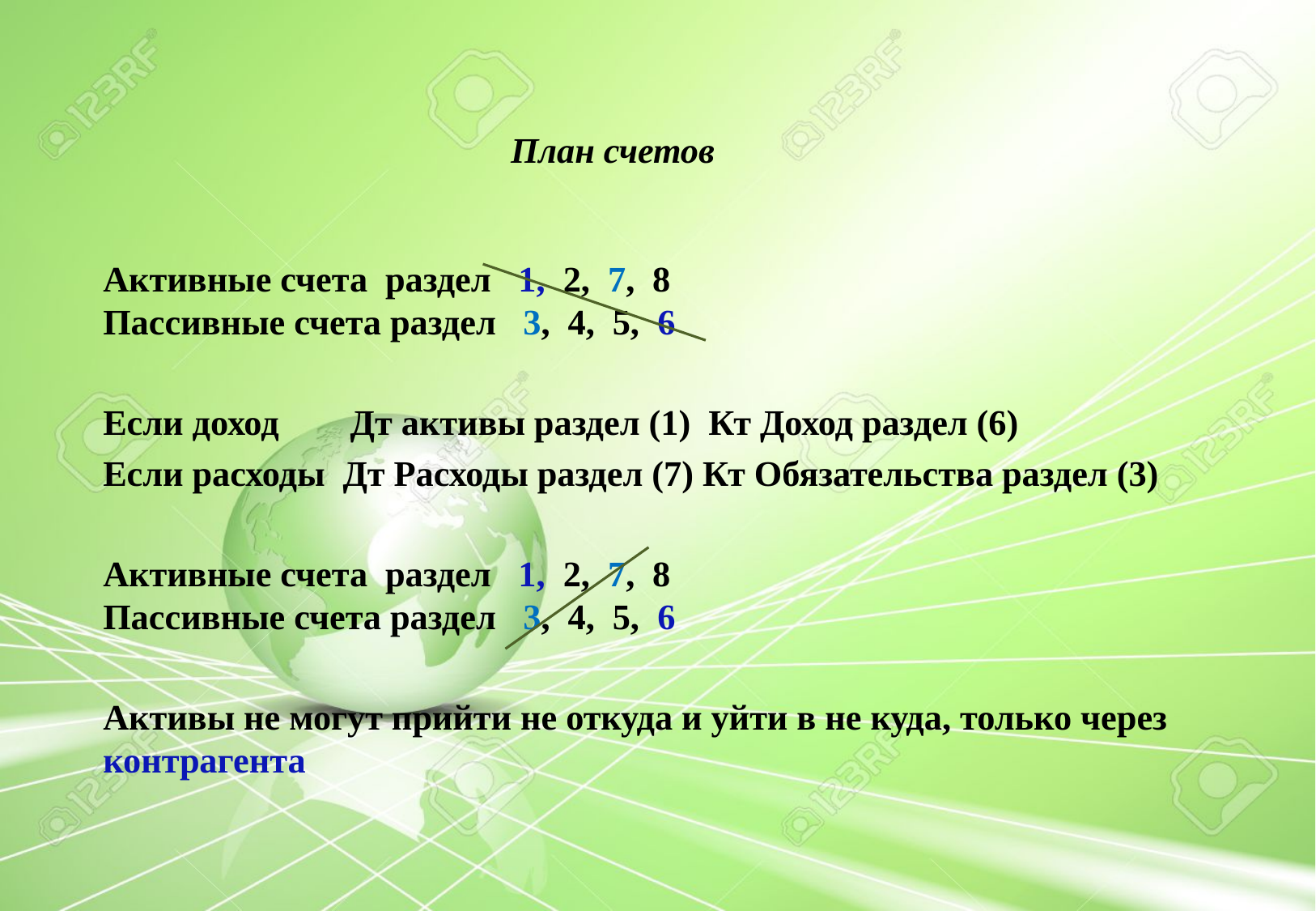

# План счетов
Активные счета  раздел   1,  2,  7,  8
Пассивные счета раздел   3,  4,  5,  6

Если доход        Дт активы раздел (1)  Кт Доход раздел (6)
Если расходы  Дт Расходы раздел (7) Кт Обязательства раздел (3)

Активные счета  раздел   1,  2,  7,  8
Пассивные счета раздел   3,  4,  5,  6

Активы не могут прийти не откуда и уйти в не куда, только через контрагента